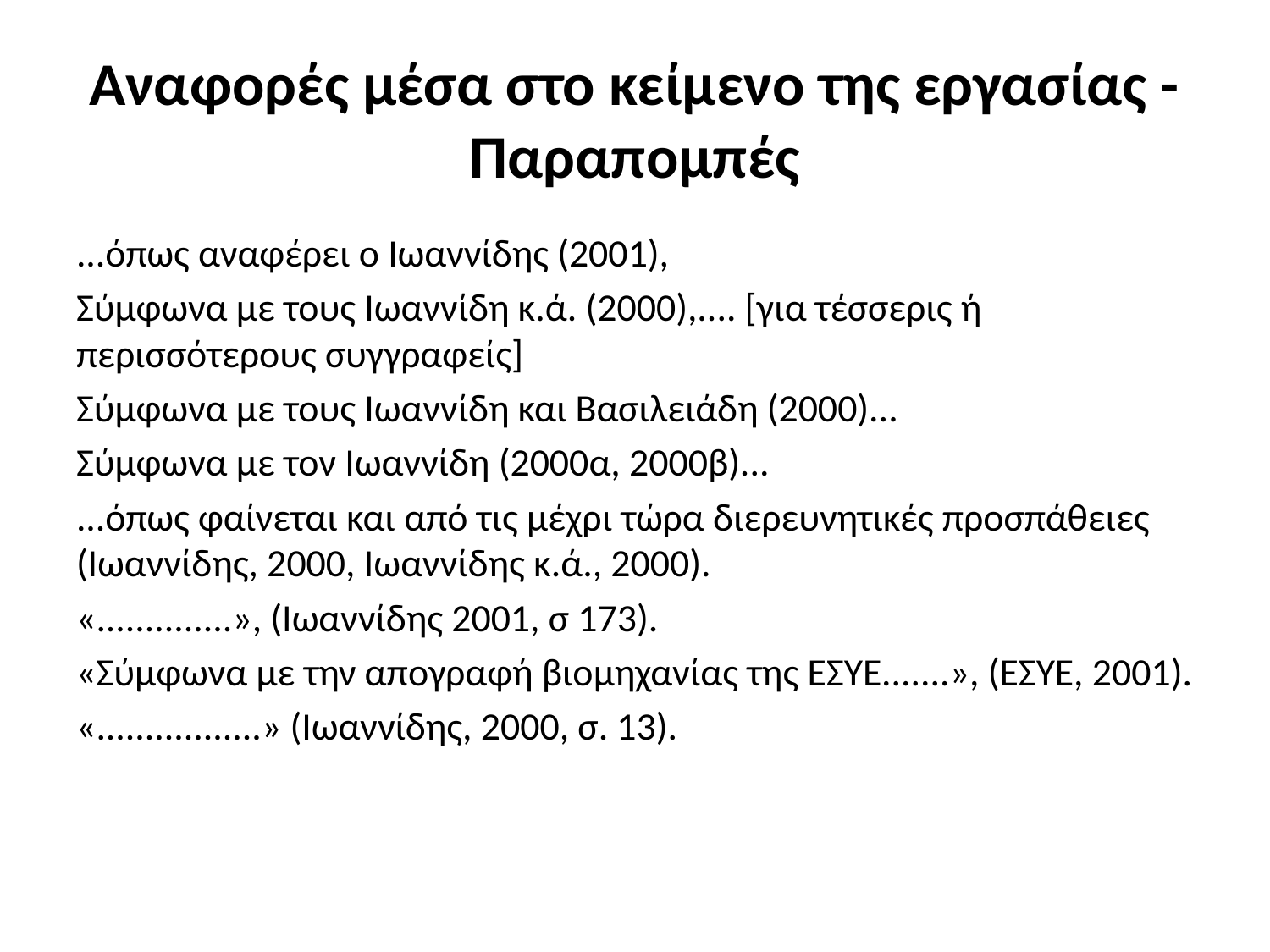

# Αναφορές μέσα στο κείμενο της εργασίας - Παραπομπές
...όπως αναφέρει ο Ιωαννίδης (2001),
Σύμφωνα με τους Ιωαννίδη κ.ά. (2000),.... [για τέσσερις ή περισσότερους συγγραφείς]
Σύμφωνα με τους Ιωαννίδη και Βασιλειάδη (2000)...
Σύμφωνα με τον Ιωαννίδη (2000α, 2000β)...
...όπως φαίνεται και από τις μέχρι τώρα διερευνητικές προσπάθειες (Ιωαννίδης, 2000, Ιωαννίδης κ.ά., 2000).
«..............», (Ιωαννίδης 2001, σ 173).
«Σύμφωνα με την απογραφή βιομηχανίας της ΕΣΥΕ.......», (ΕΣΥΕ, 2001).
«.................» (Ιωαννίδης, 2000, σ. 13).